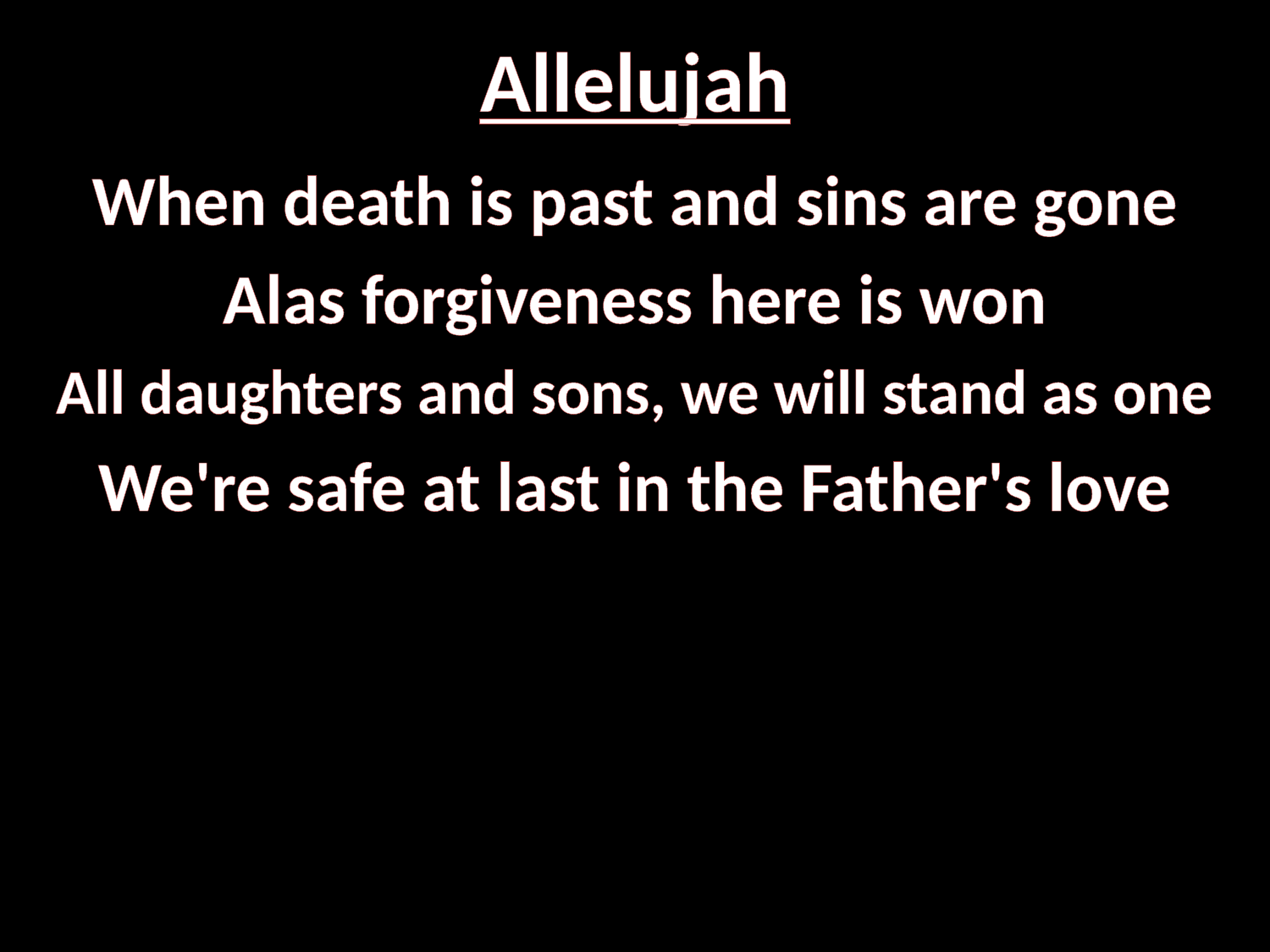

# Allelujah
When death is past and sins are gone
Alas forgiveness here is won
All daughters and sons, we will stand as one
We're safe at last in the Father's love